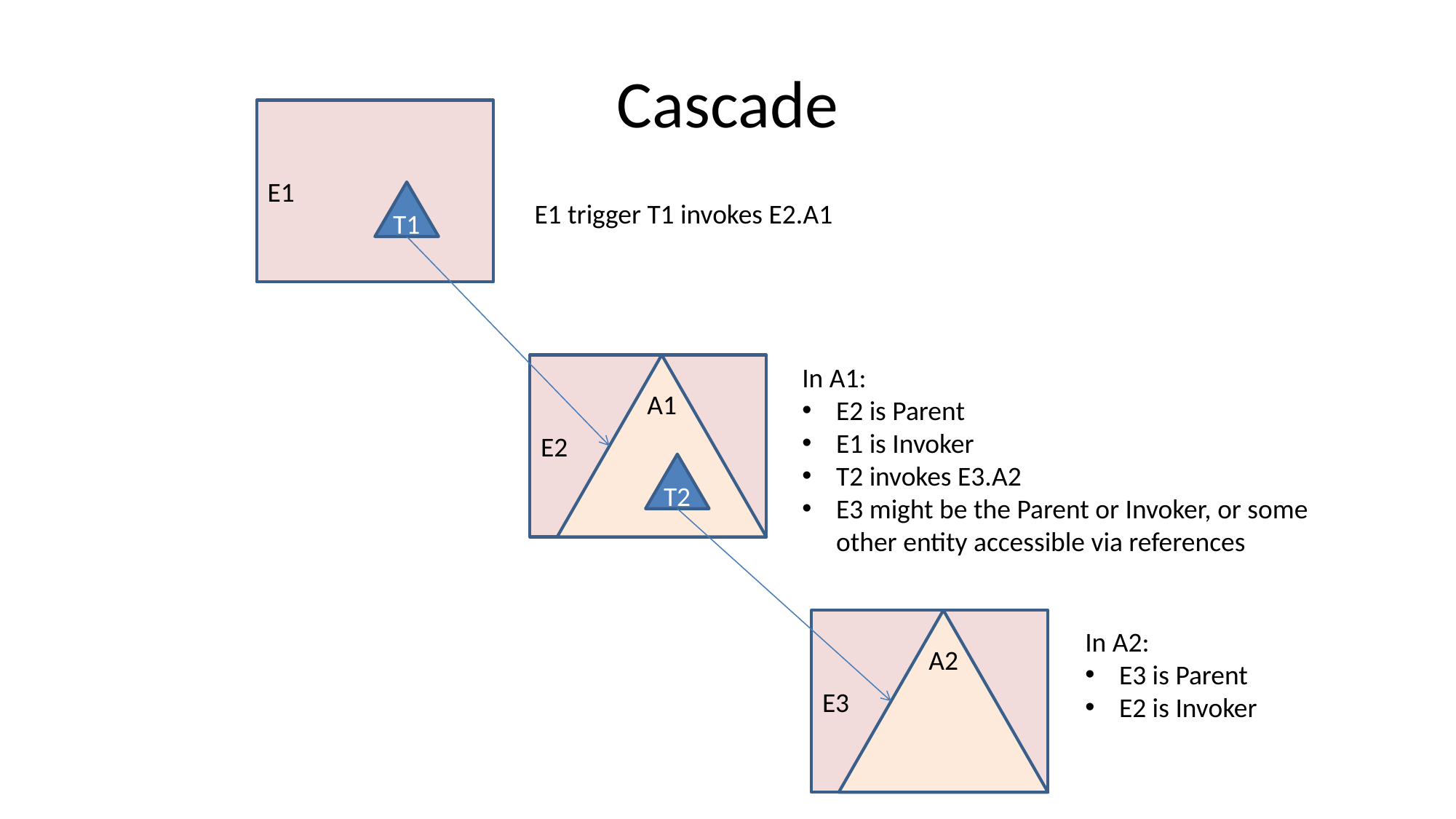

# Cascade
E1

E1 trigger T1 invokes E2.A1
T1
E2

In A1:
E2 is Parent
E1 is Invoker
T2 invokes E3.A2
E3 might be the Parent or Invoker, or some other entity accessible via references
A1

T2
E3

In A2:
E3 is Parent
E2 is Invoker
A2